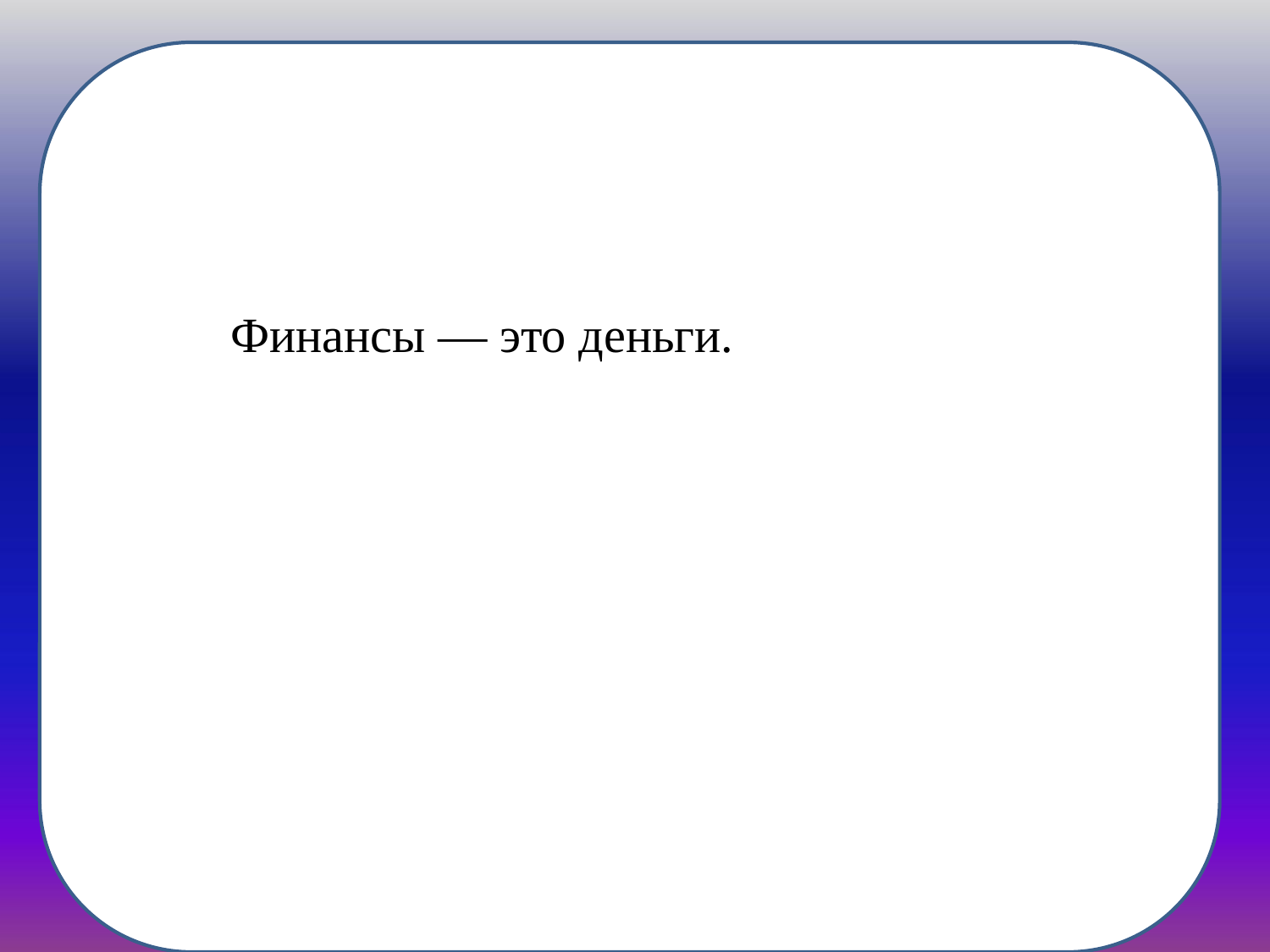

. Ведь финансы — это не только наличные деньги, и денежные средства на счетах в банках, и чеки, и аккредитивы, и др.

Финансы — это деньги.